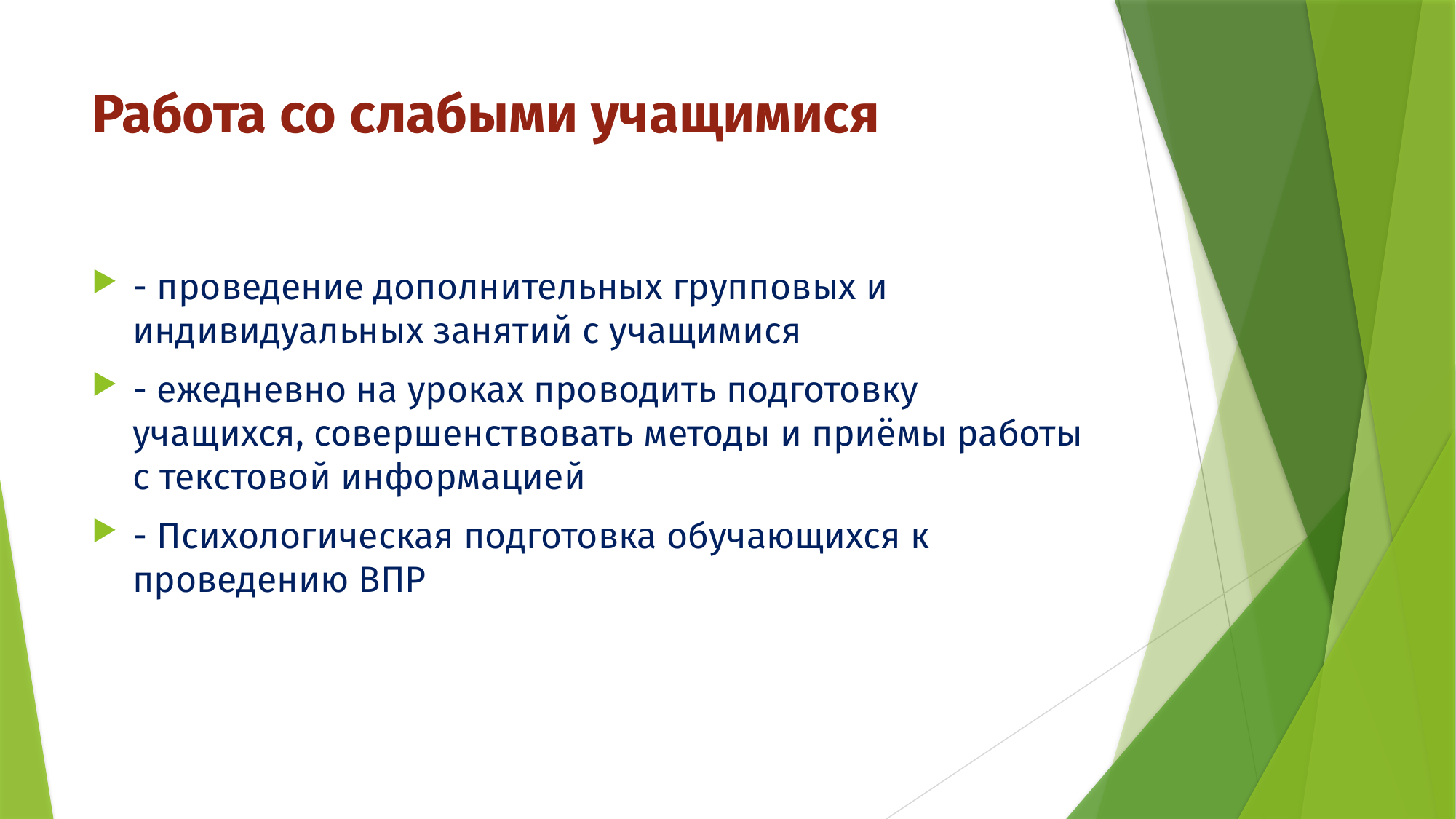

# Работа со слабыми учащимися
- проведение дополнительных групповых и индивидуальных занятий с учащимися
- ежедневно на уроках проводить подготовку учащихся, совершенствовать методы и приёмы работы с текстовой информацией
- Психологическая подготовка обучающихся к проведению ВПР